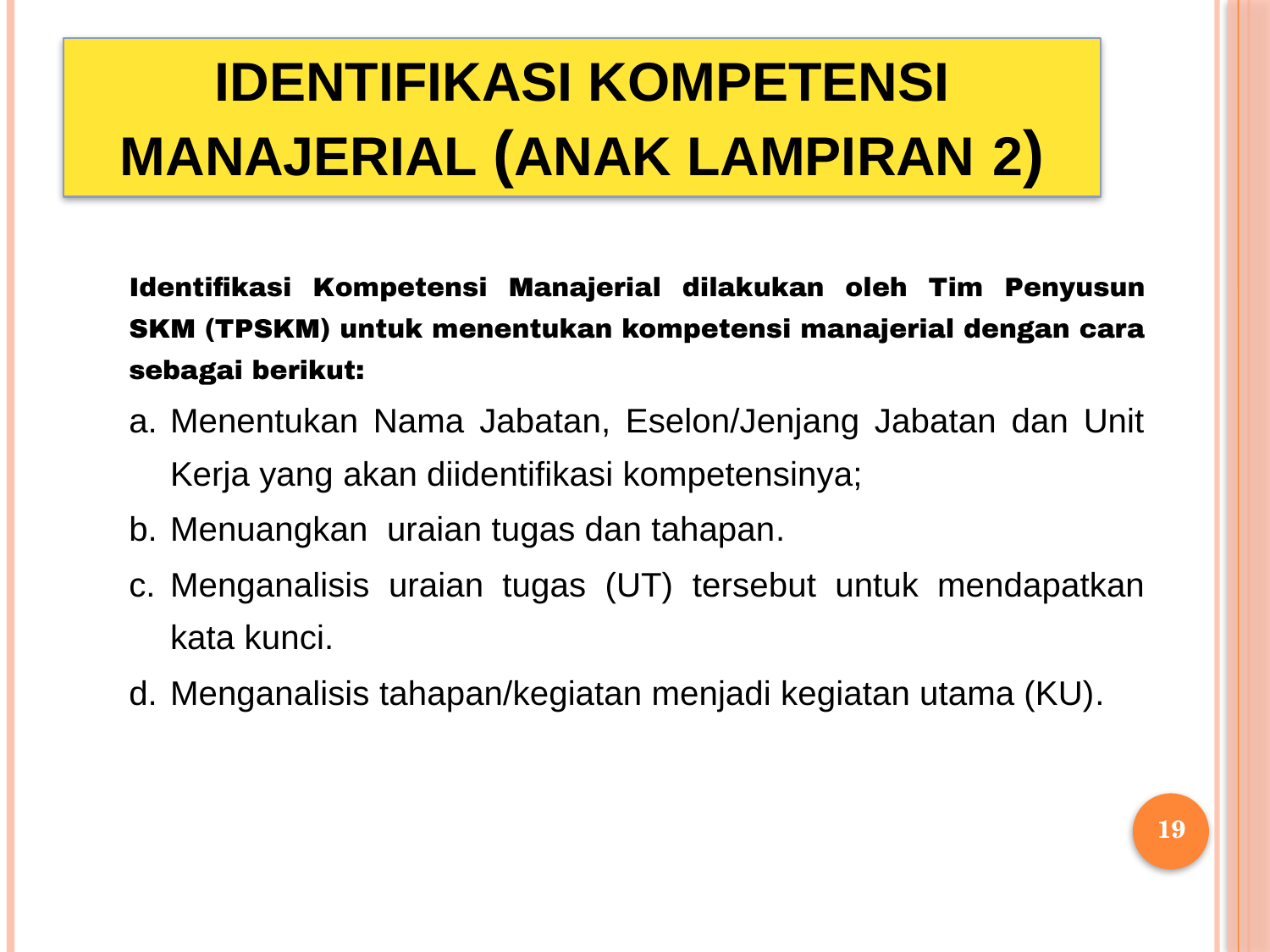

# IDENTIFIKASI KOMPETENSI MANAJERIAL (Anak Lampiran 2)
Identifikasi Kompetensi Manajerial dilakukan oleh Tim Penyusun SKM (TPSKM) untuk menentukan kompetensi manajerial dengan cara sebagai berikut:
Menentukan Nama Jabatan, Eselon/Jenjang Jabatan dan Unit Kerja yang akan diidentifikasi kompetensinya;
Menuangkan  uraian tugas dan tahapan.
Menganalisis uraian tugas (UT) tersebut untuk mendapatkan kata kunci.
Menganalisis tahapan/kegiatan menjadi kegiatan utama (KU).

19